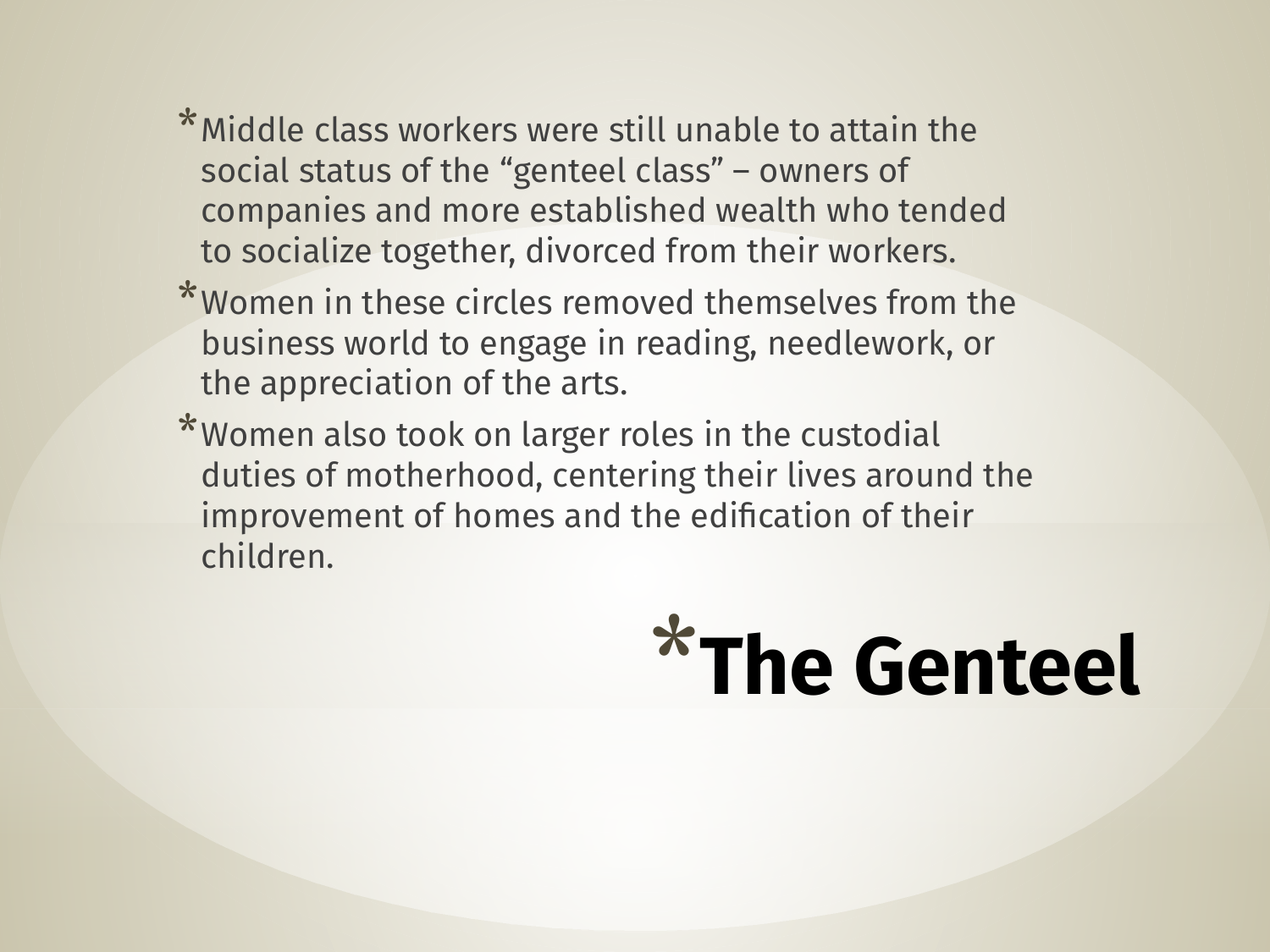

Middle class workers were still unable to attain the social status of the “genteel class” – owners of companies and more established wealth who tended to socialize together, divorced from their workers.
Women in these circles removed themselves from the business world to engage in reading, needlework, or the appreciation of the arts.
Women also took on larger roles in the custodial duties of motherhood, centering their lives around the improvement of homes and the edification of their children.
# The Genteel